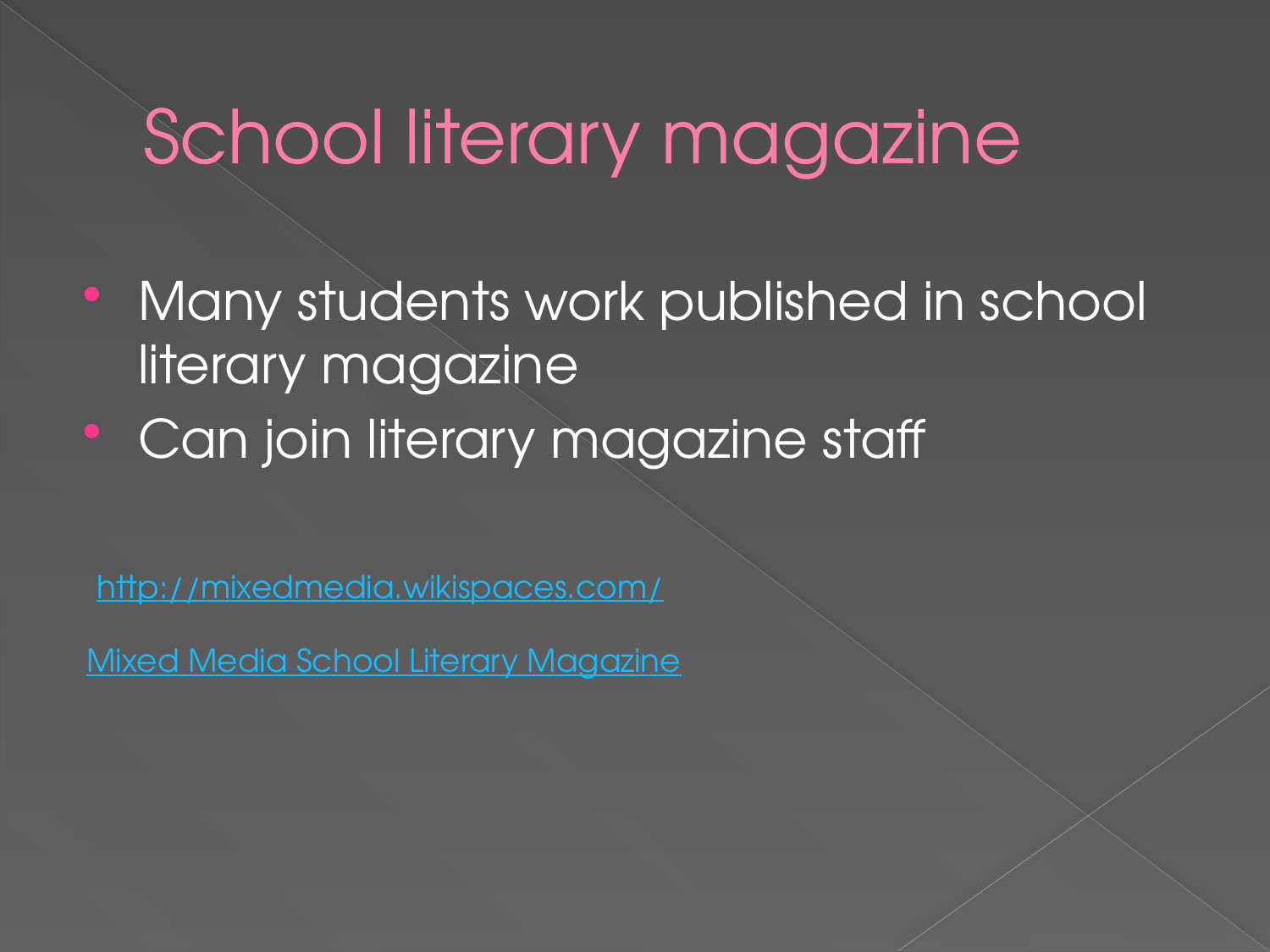

# School literary magazine
Many students work published in school literary magazine
Can join literary magazine staff

http://mixedmedia.wikispaces.com/
Mixed Media School Literary Magazine